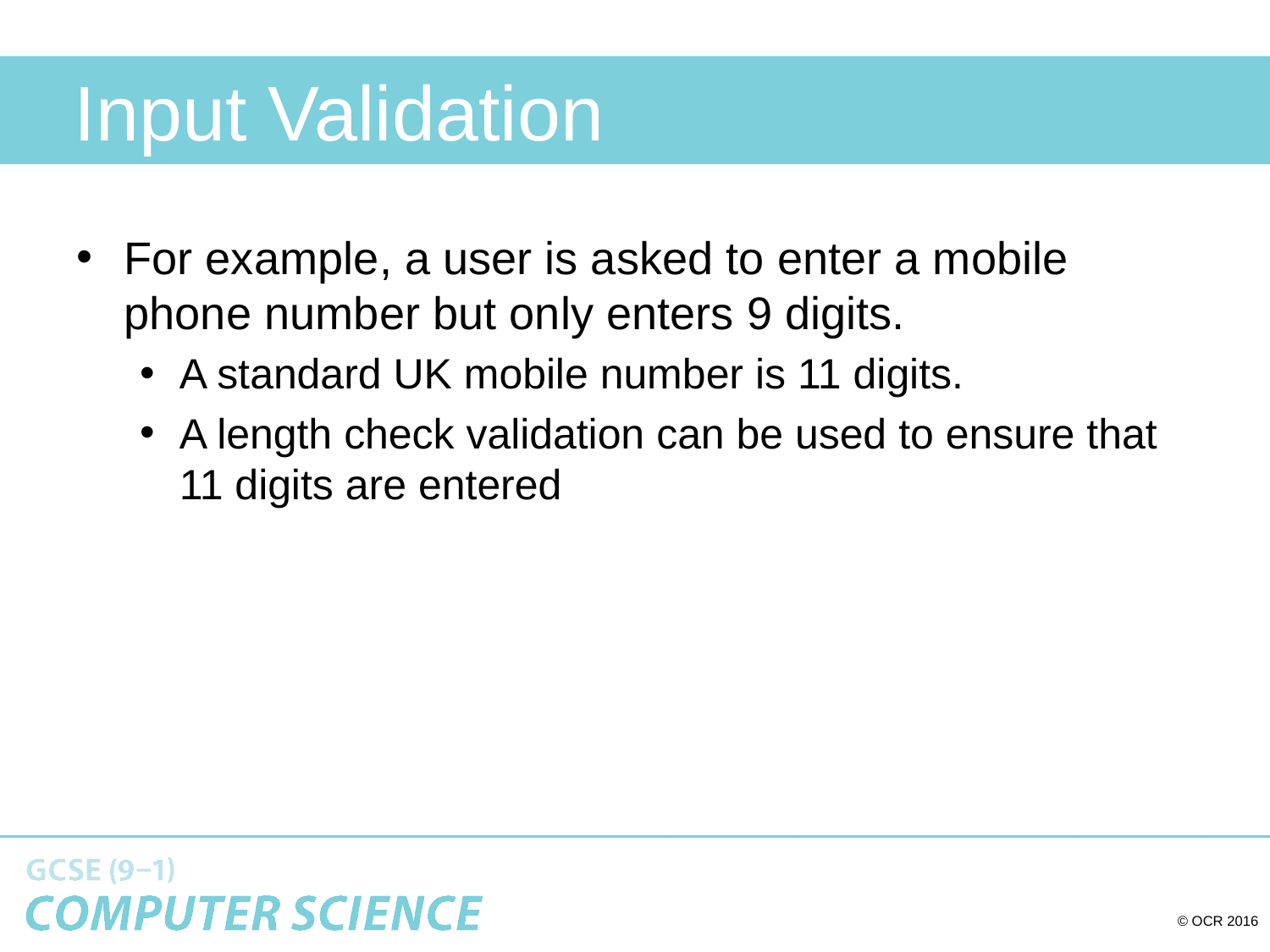

# Input Validation
For example, a user is asked to enter a mobile phone number but only enters 9 digits.
A standard UK mobile number is 11 digits.
A length check validation can be used to ensure that 11 digits are entered